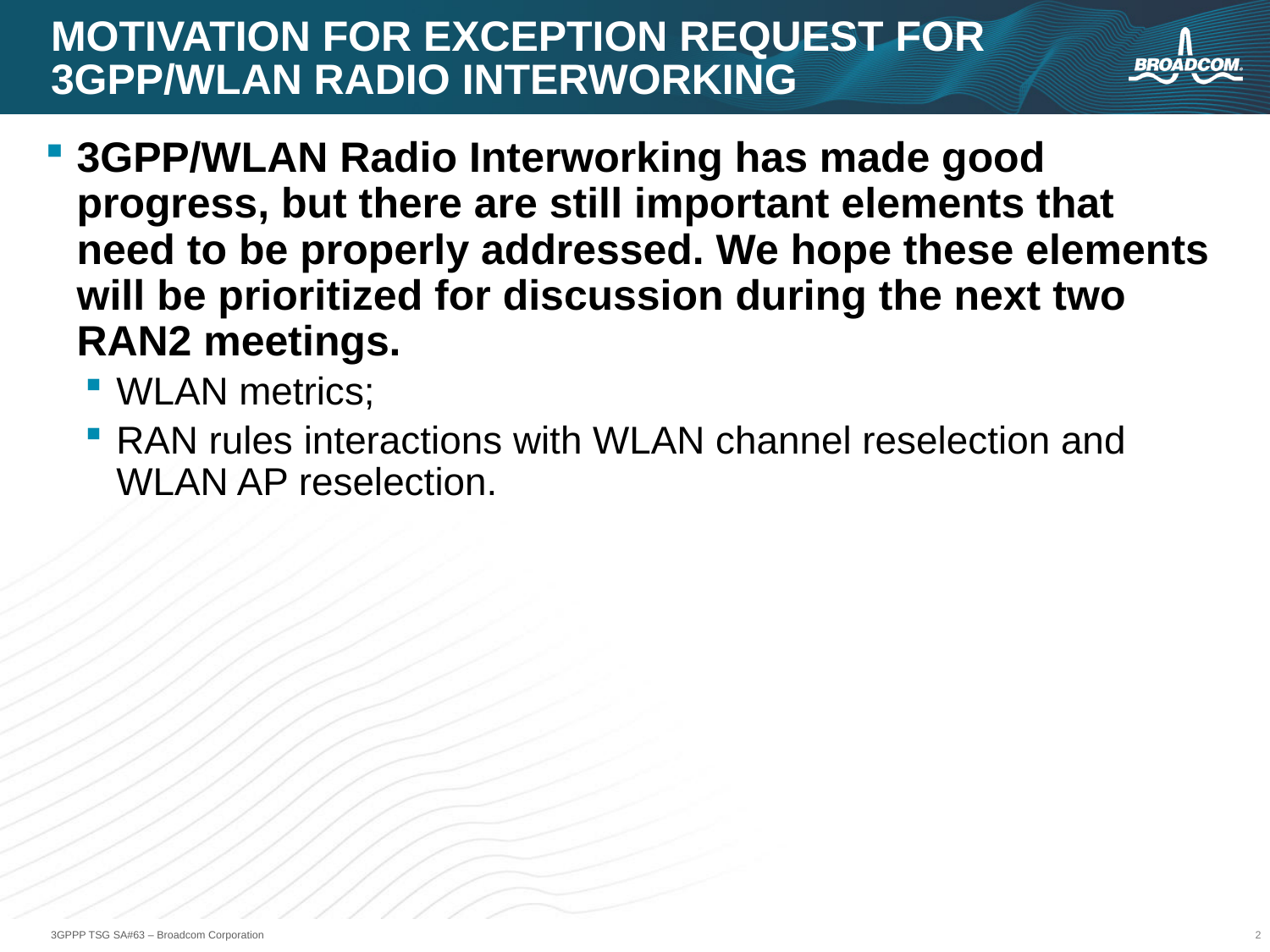

# Motivation for Exception Request for 3GPP/WLAN Radio Interworking
3GPP/WLAN Radio Interworking has made good progress, but there are still important elements that need to be properly addressed. We hope these elements will be prioritized for discussion during the next two RAN2 meetings.
WLAN metrics;
RAN rules interactions with WLAN channel reselection and WLAN AP reselection.